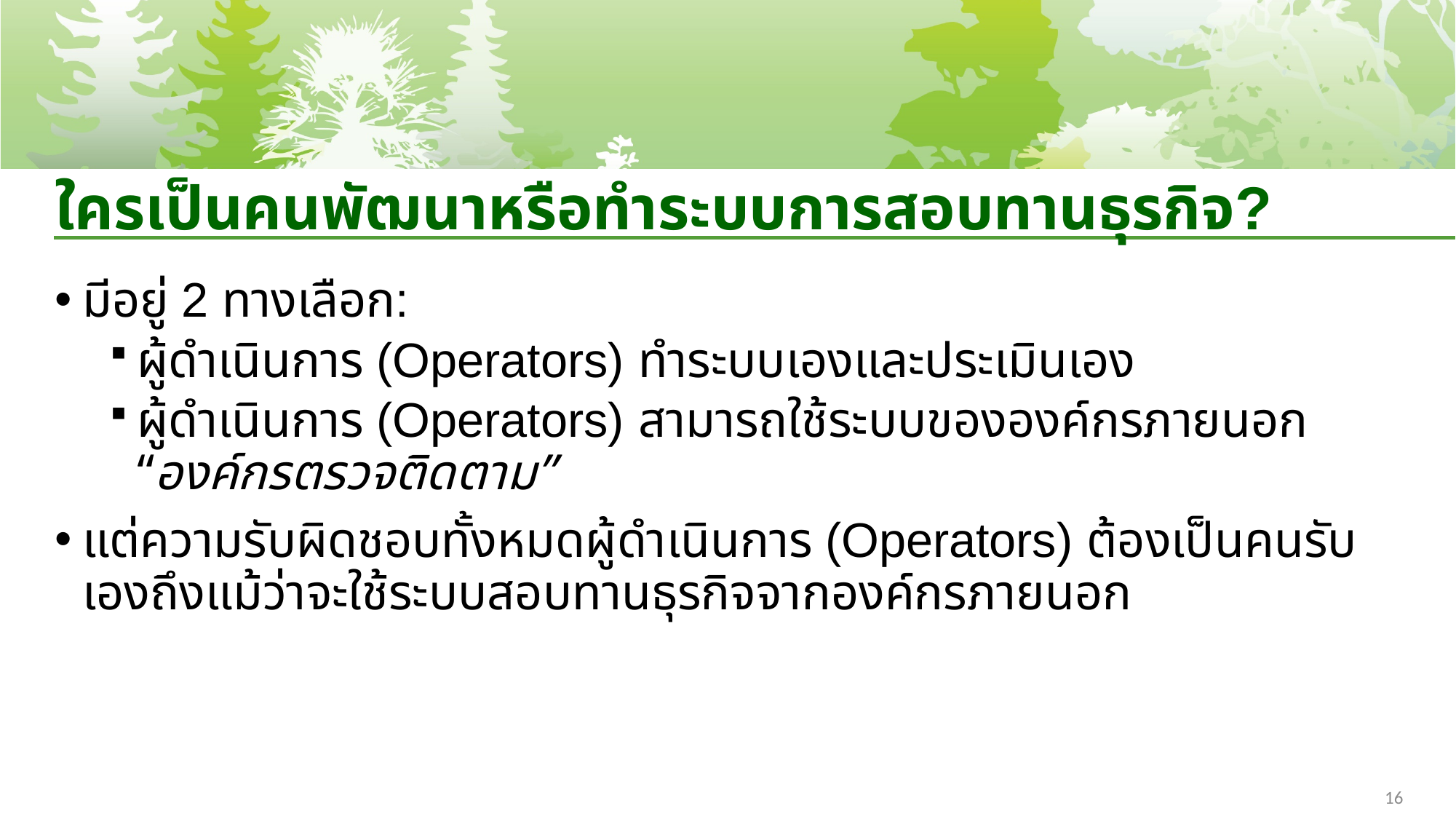

# ใครเป็นคนพัฒนาหรือทำระบบการสอบทานธุรกิจ?
มีอยู่ 2 ทางเลือก:
ผู้ดำเนินการ (Operators) ทำระบบเองและประเมินเอง
ผู้ดำเนินการ (Operators) สามารถใช้ระบบขององค์กรภายนอก “องค์กรตรวจติดตาม”
แต่ความรับผิดชอบทั้งหมดผู้ดำเนินการ (Operators) ต้องเป็นคนรับเองถึงแม้ว่าจะใช้ระบบสอบทานธุรกิจจากองค์กรภายนอก
16